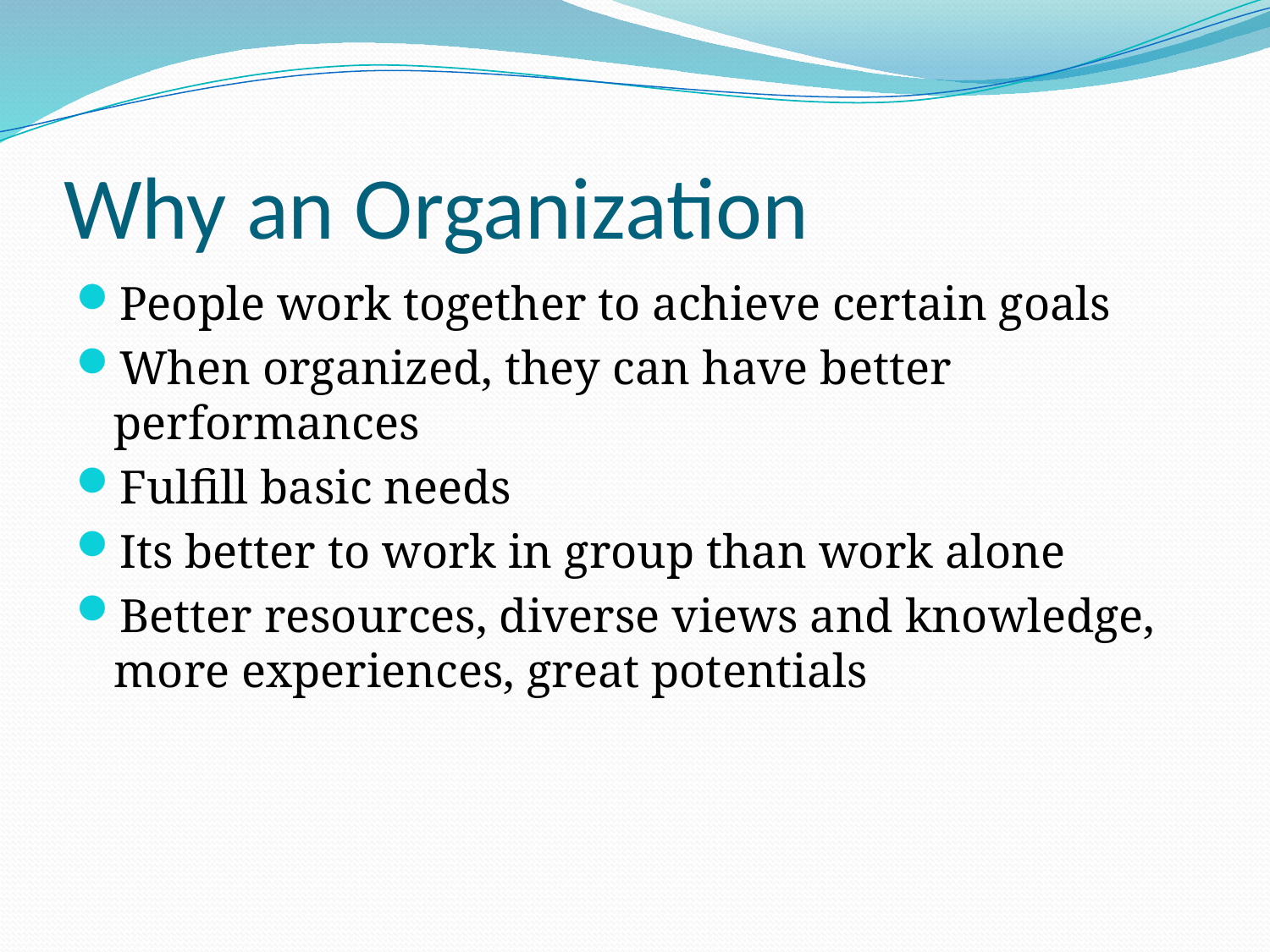

# Why an Organization
People work together to achieve certain goals
When organized, they can have better performances
Fulfill basic needs
Its better to work in group than work alone
Better resources, diverse views and knowledge, more experiences, great potentials